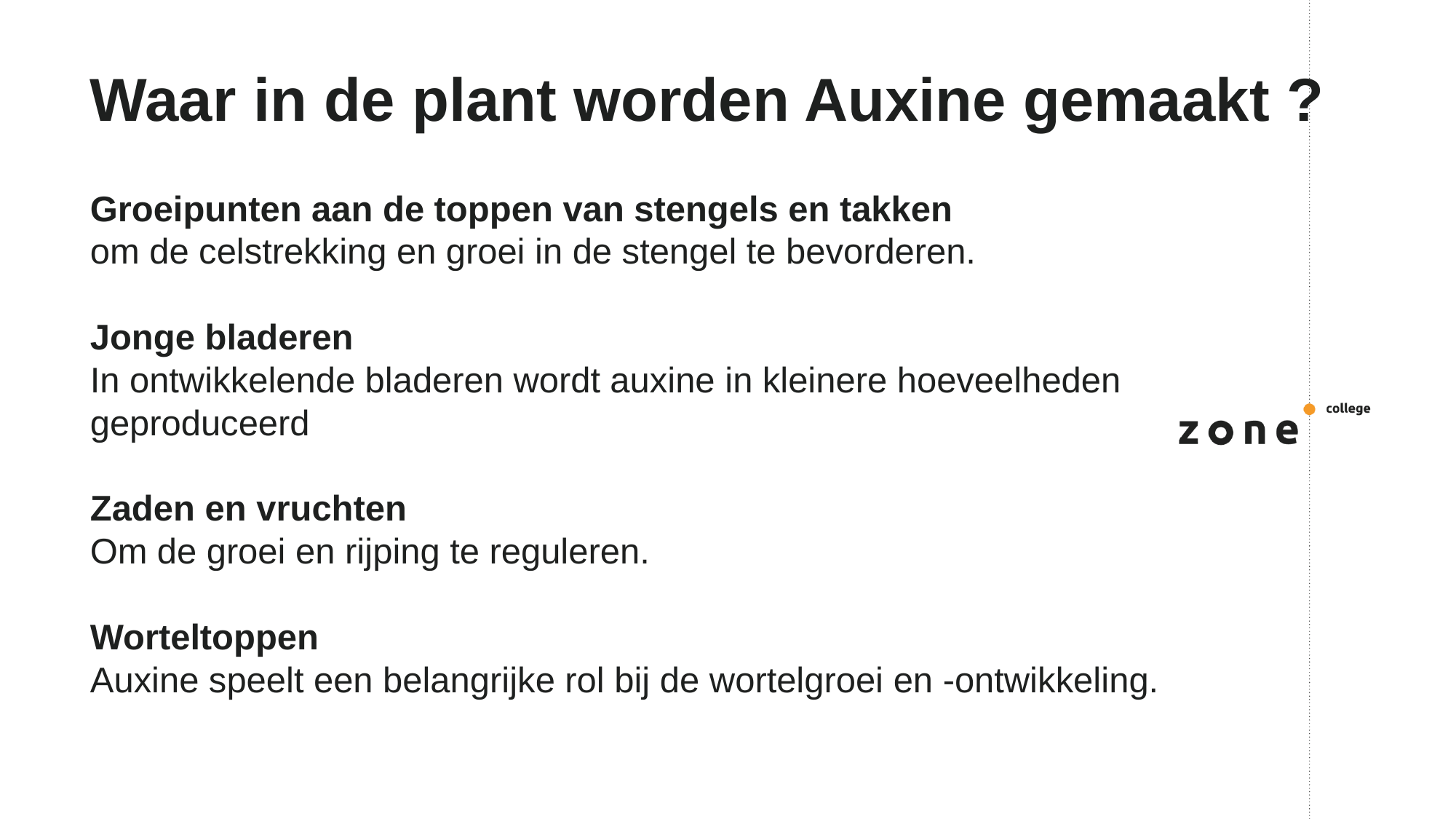

# Waar in de plant worden Auxine gemaakt ?
Groeipunten aan de toppen van stengels en takken
om de celstrekking en groei in de stengel te bevorderen.

Jonge bladeren
In ontwikkelende bladeren wordt auxine in kleinere hoeveelheden geproduceerd

Zaden en vruchten
Om de groei en rijping te reguleren.

Worteltoppen
Auxine speelt een belangrijke rol bij de wortelgroei en -ontwikkeling.